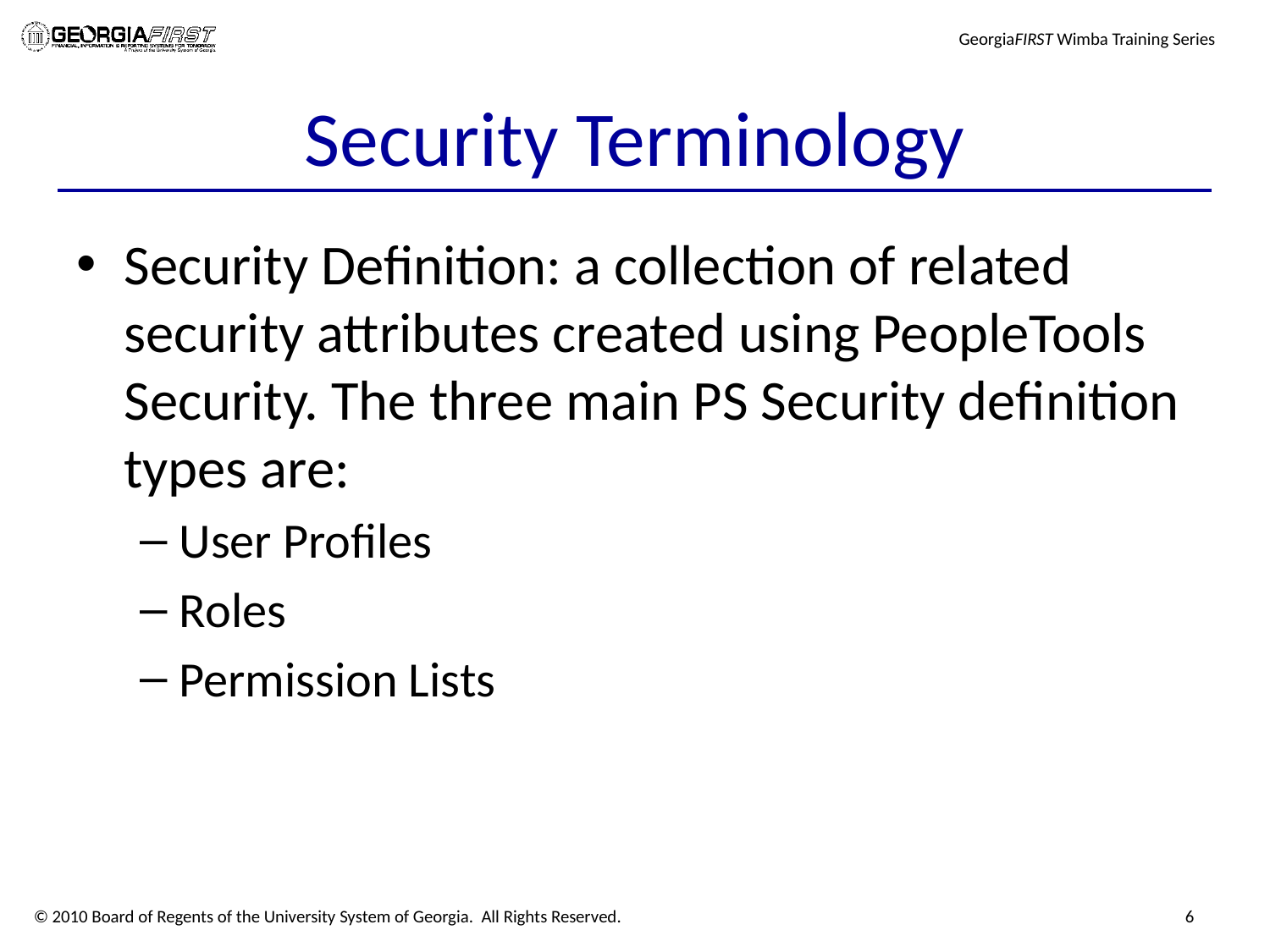

# Security Terminology
Security Definition: a collection of related security attributes created using PeopleTools Security. The three main PS Security definition types are:
User Profiles
Roles
Permission Lists